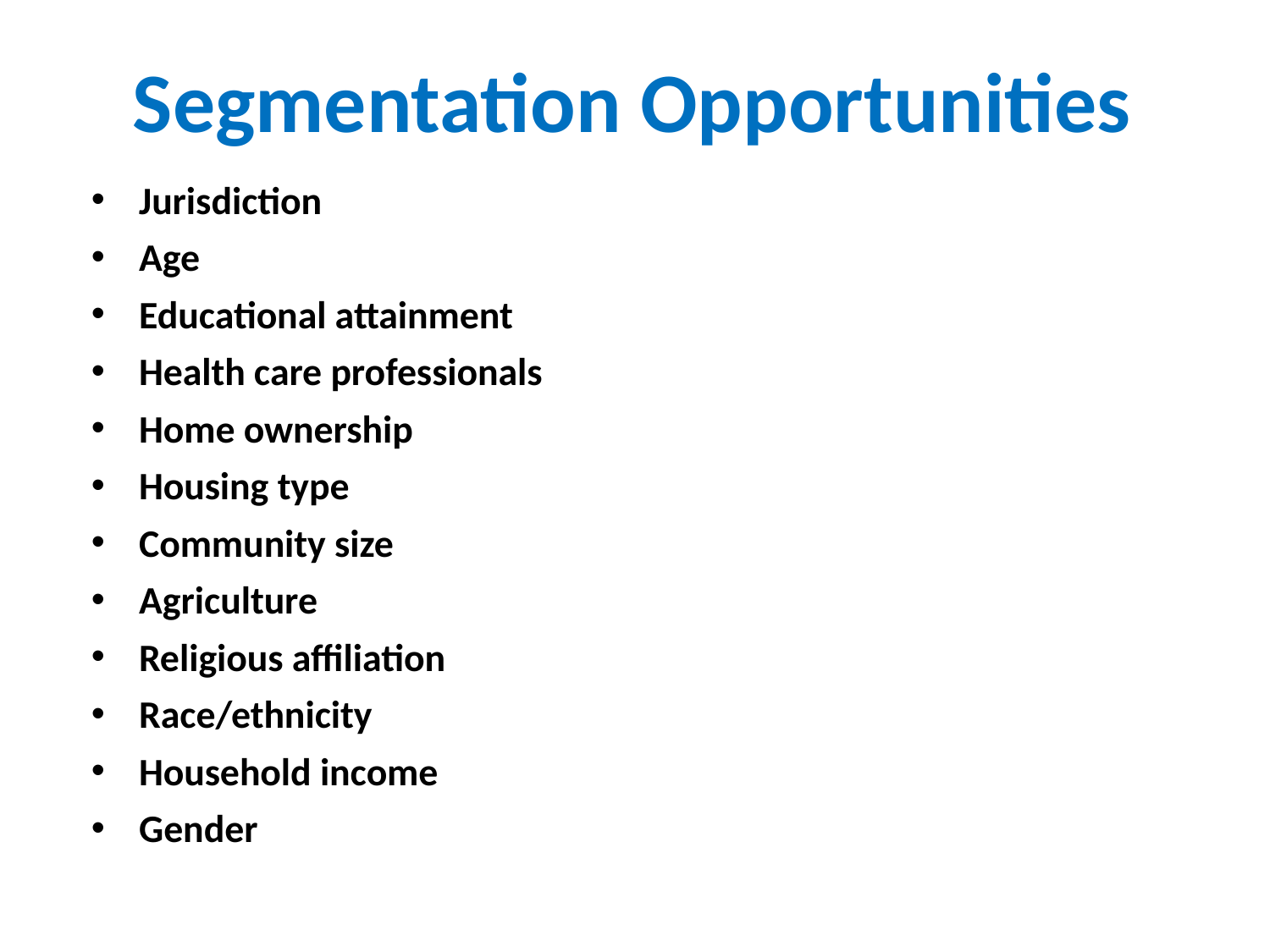

Segmentation Opportunities
Jurisdiction
Age
Educational attainment
Health care professionals
Home ownership
Housing type
Community size
Agriculture
Religious affiliation
Race/ethnicity
Household income
Gender